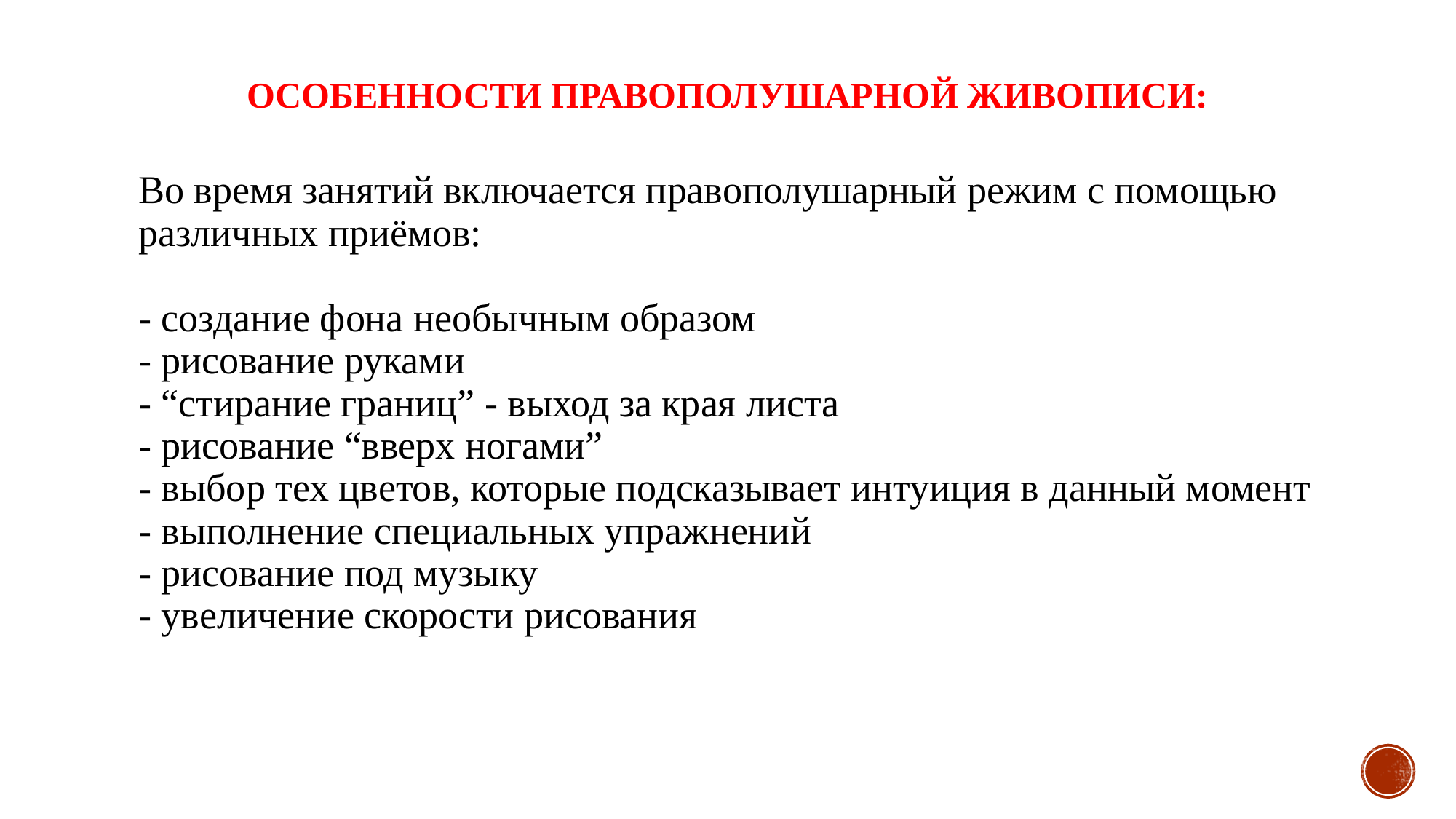

# Особенности правополушарной живописи:
Во время занятий включается правополушарный режим с помощью различных приёмов:
- создание фона необычным образом
- рисование руками
- “стирание границ” - выход за края листа
- рисование “вверх ногами”
- выбор тех цветов, которые подсказывает интуиция в данный момент
- выполнение специальных упражнений
- рисование под музыку
- увеличение скорости рисования